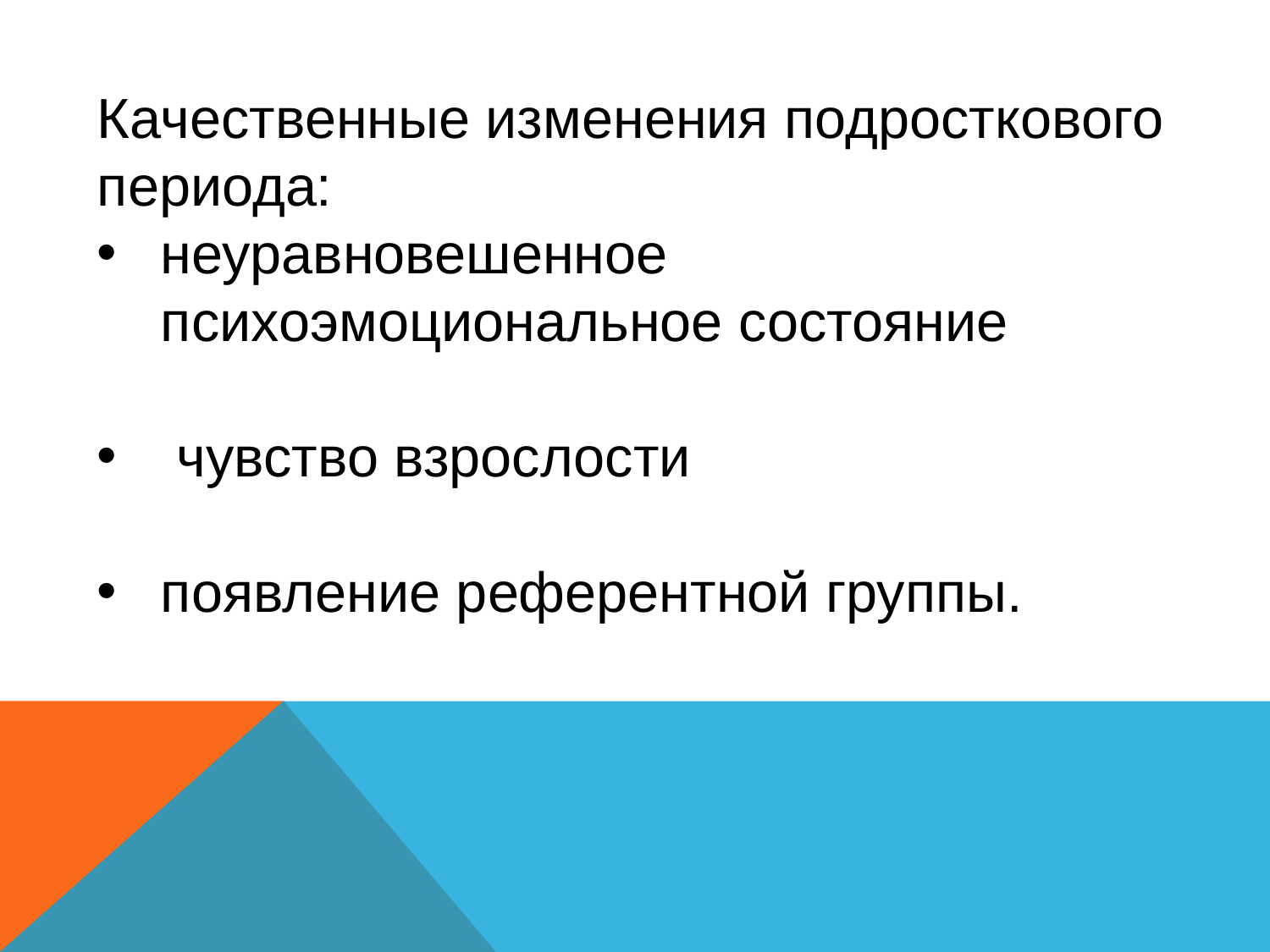

Качественные изменения подросткового периода:
неуравновешенное психоэмоциональное состояние

 чувство взрослости

появление референтной группы.